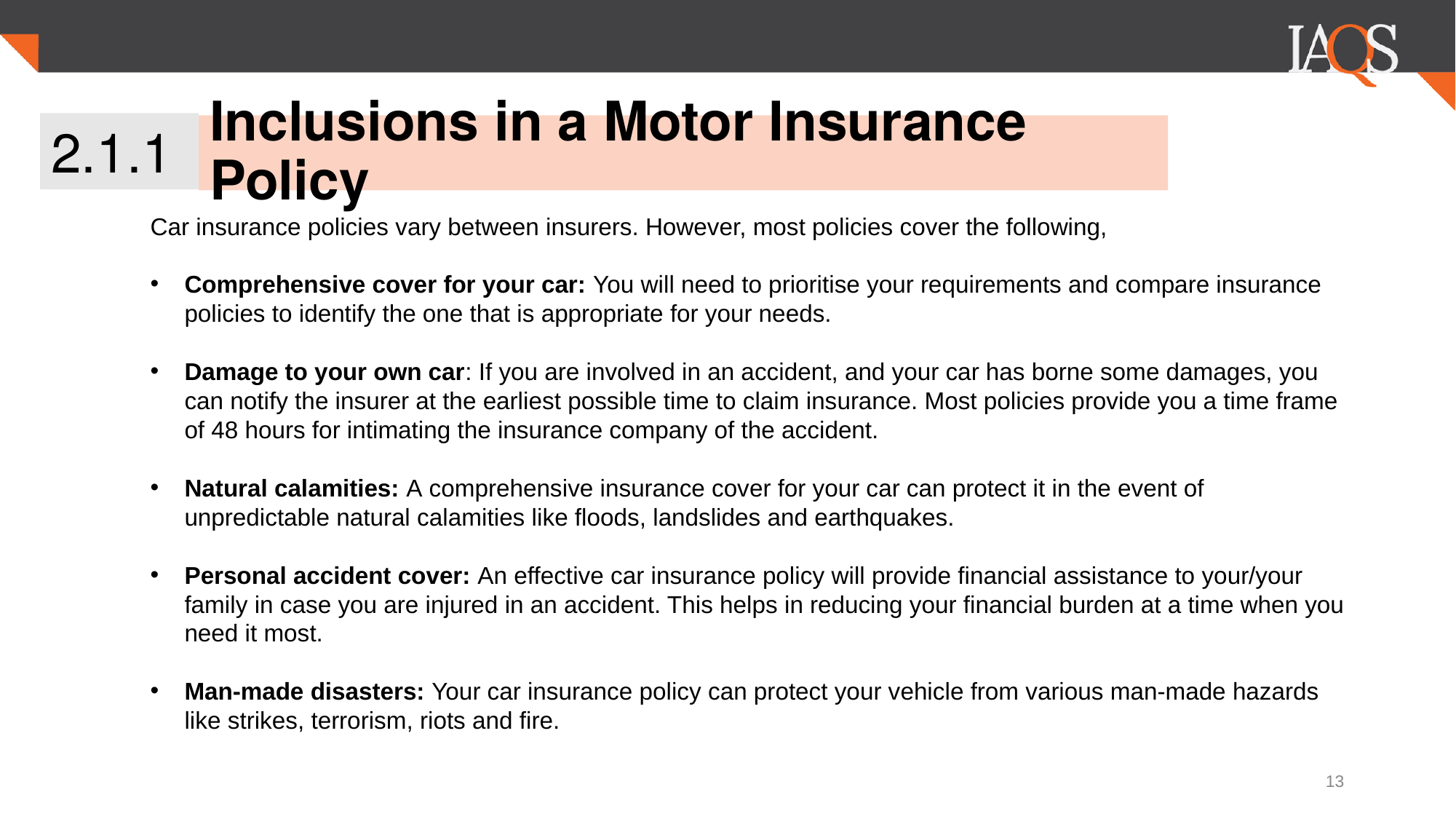

2.1.1
# Inclusions in a Motor Insurance Policy
Car insurance policies vary between insurers. However, most policies cover the following,

Comprehensive cover for your car: You will need to prioritise your requirements and compare insurance policies to identify the one that is appropriate for your needs.

Damage to your own car: If you are involved in an accident, and your car has borne some damages, you can notify the insurer at the earliest possible time to claim insurance. Most policies provide you a time frame of 48 hours for intimating the insurance company of the accident.

Natural calamities: A comprehensive insurance cover for your car can protect it in the event of unpredictable natural calamities like floods, landslides and earthquakes.

Personal accident cover: An effective car insurance policy will provide financial assistance to your/your family in case you are injured in an accident. This helps in reducing your financial burden at a time when you need it most.

Man-made disasters: Your car insurance policy can protect your vehicle from various man-made hazards like strikes, terrorism, riots and fire.

13